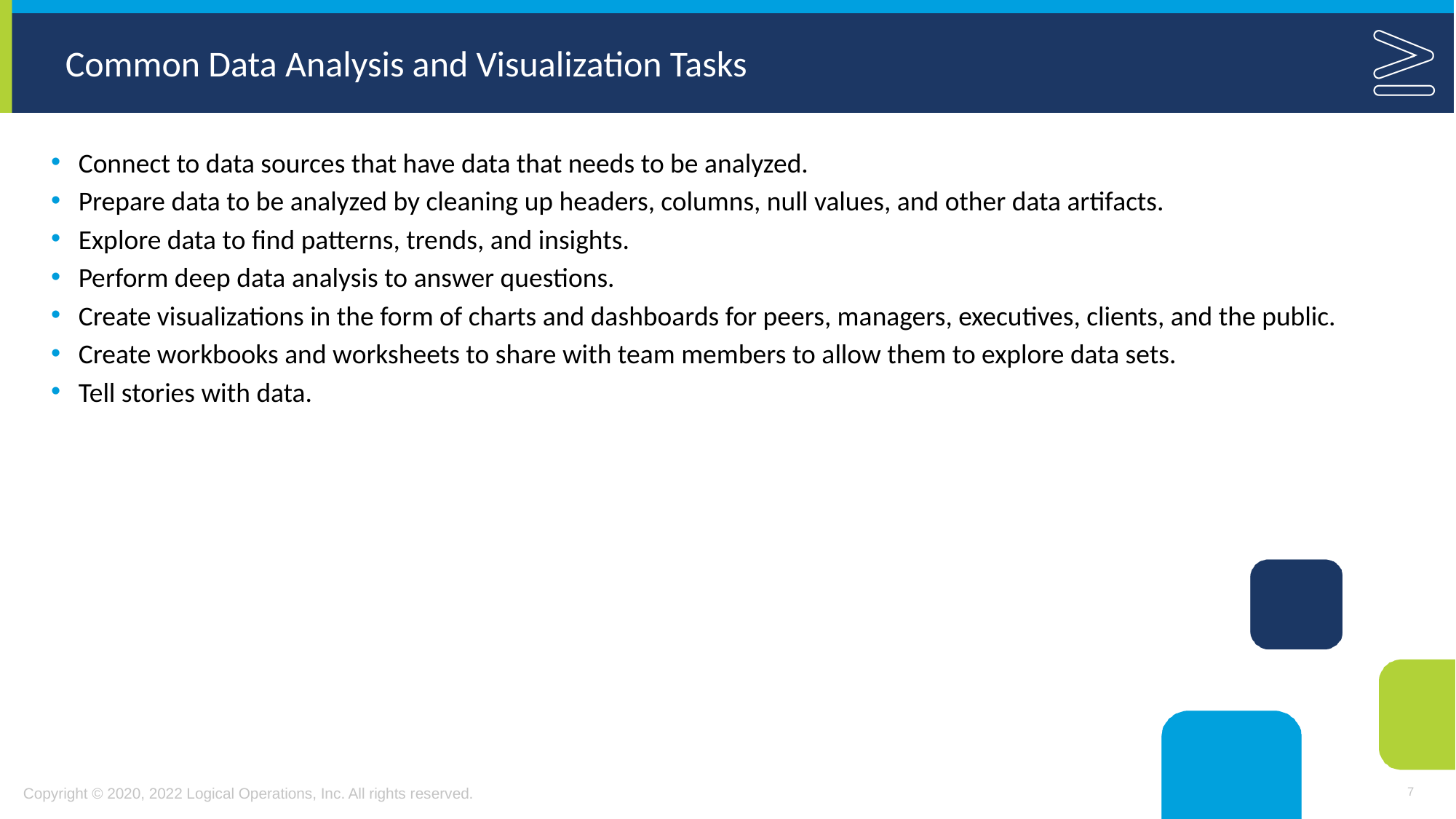

# Common Data Analysis and Visualization Tasks
Connect to data sources that have data that needs to be analyzed.
Prepare data to be analyzed by cleaning up headers, columns, null values, and other data artifacts.
Explore data to find patterns, trends, and insights.
Perform deep data analysis to answer questions.
Create visualizations in the form of charts and dashboards for peers, managers, executives, clients, and the public.
Create workbooks and worksheets to share with team members to allow them to explore data sets.
Tell stories with data.
7